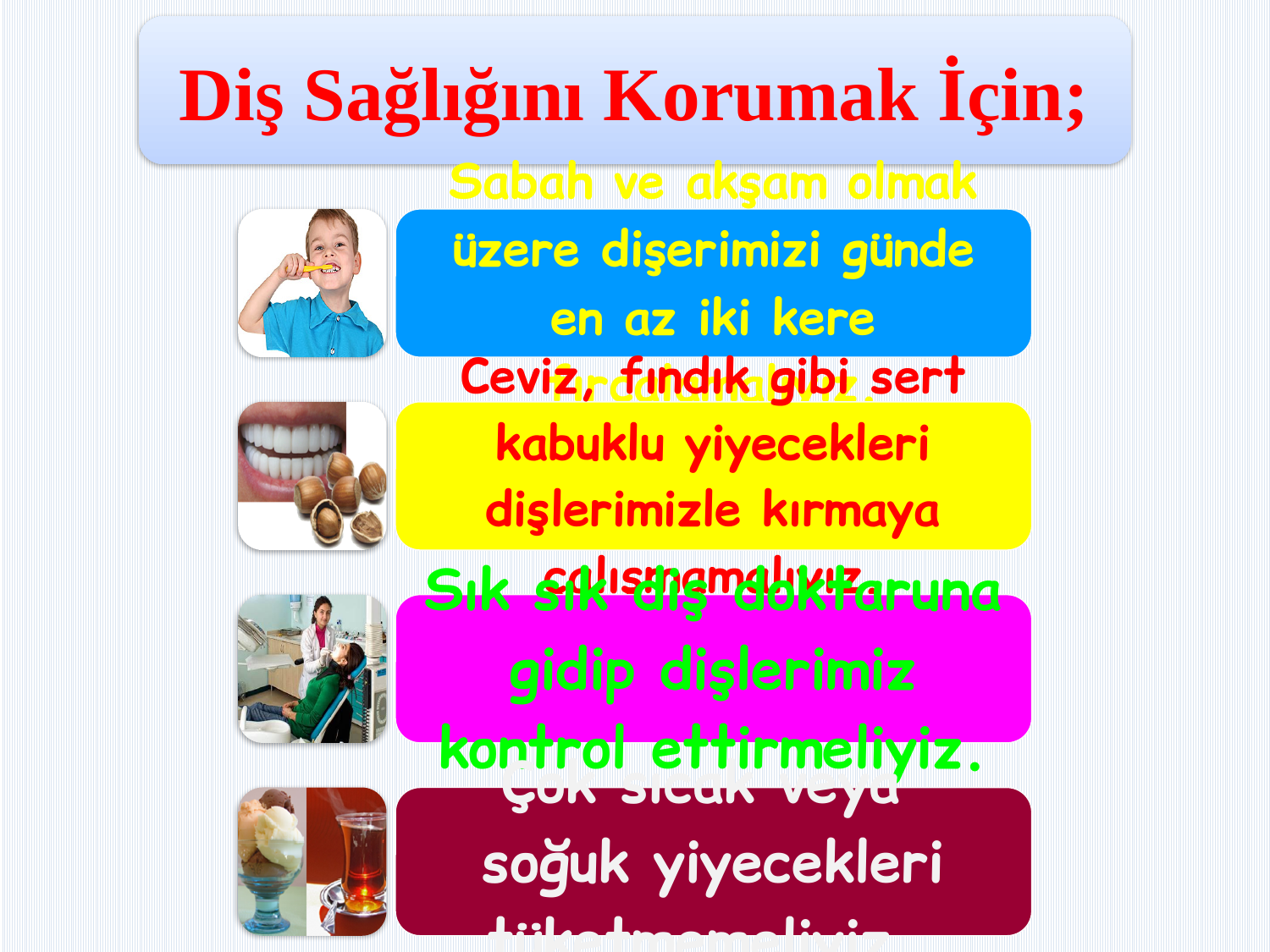

Diş Sağlığını Korumak İçin;
Sık sık diş doktaruna gidip dişlerimiz kontrol ettirmeliyiz.